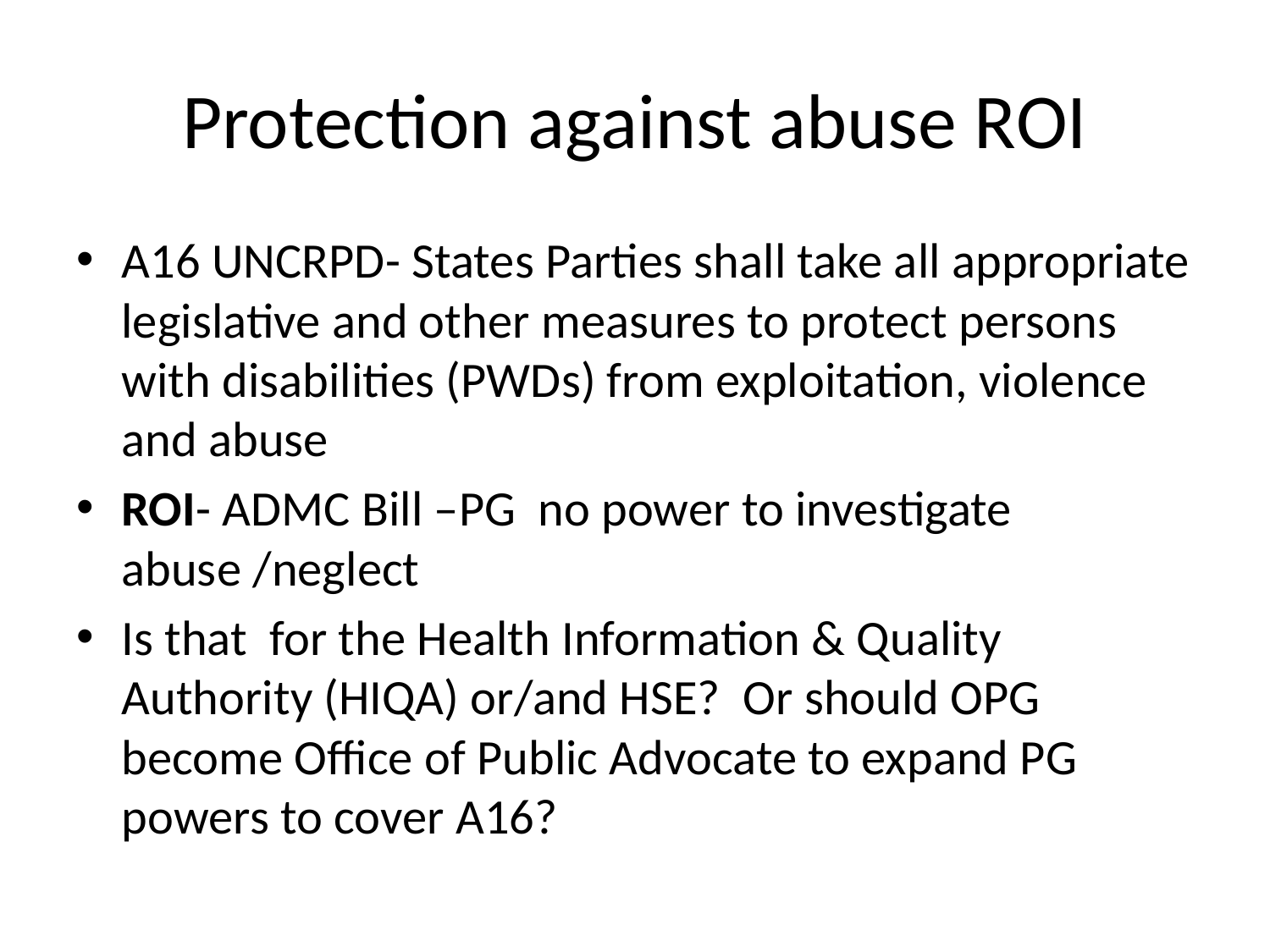

# Protection against abuse ROI
A16 UNCRPD- States Parties shall take all appropriate legislative and other measures to protect persons with disabilities (PWDs) from exploitation, violence and abuse
ROI- ADMC Bill –PG  no power to investigate abuse /neglect
Is that  for the Health Information & Quality Authority (HIQA) or/and HSE?  Or should OPG become Office of Public Advocate to expand PG powers to cover A16?